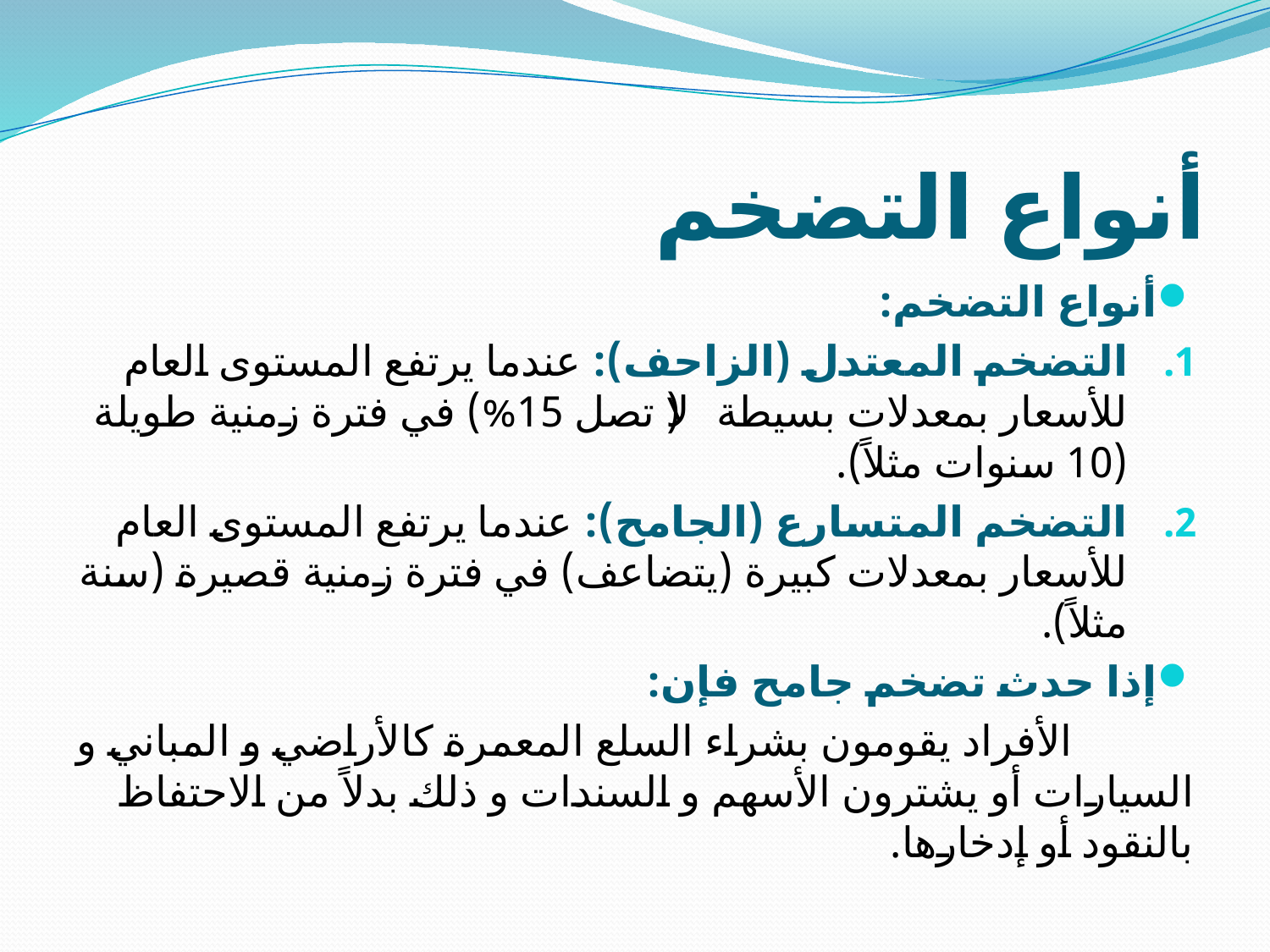

# أنواع التضخم
أنواع التضخم:
التضخم المعتدل (الزاحف): عندما يرتفع المستوى العام للأسعار بمعدلات بسيطة (لا تصل 15%) في فترة زمنية طويلة (10 سنوات مثلاً).
التضخم المتسارع (الجامح): عندما يرتفع المستوى العام للأسعار بمعدلات كبيرة (يتضاعف) في فترة زمنية قصيرة (سنة مثلاً).
إذا حدث تضخم جامح فإن:
           الأفراد يقومون بشراء السلع المعمرة كالأراضي و المباني و السيارات أو يشترون الأسهم و السندات و ذلك بدلاً من الاحتفاظ بالنقود أو إدخارها.